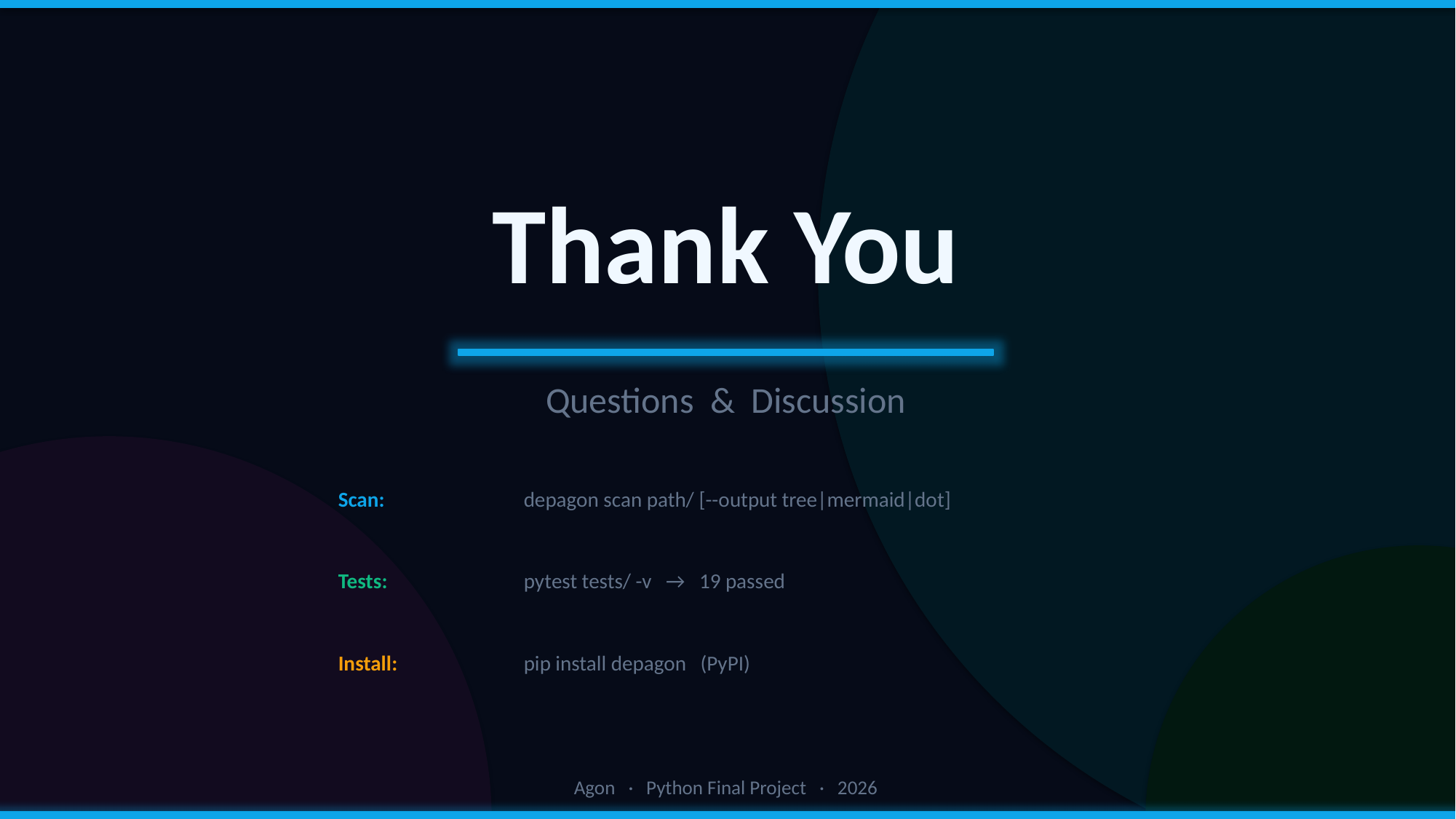

Thank You

Questions  &  Discussion

Scan:
depagon scan path/ [--output tree|mermaid|dot]

Tests:
pytest tests/ -v   →   19 passed
Install:
pip install depagon   (PyPI)
Agon   ·   Python Final Project   ·   2026